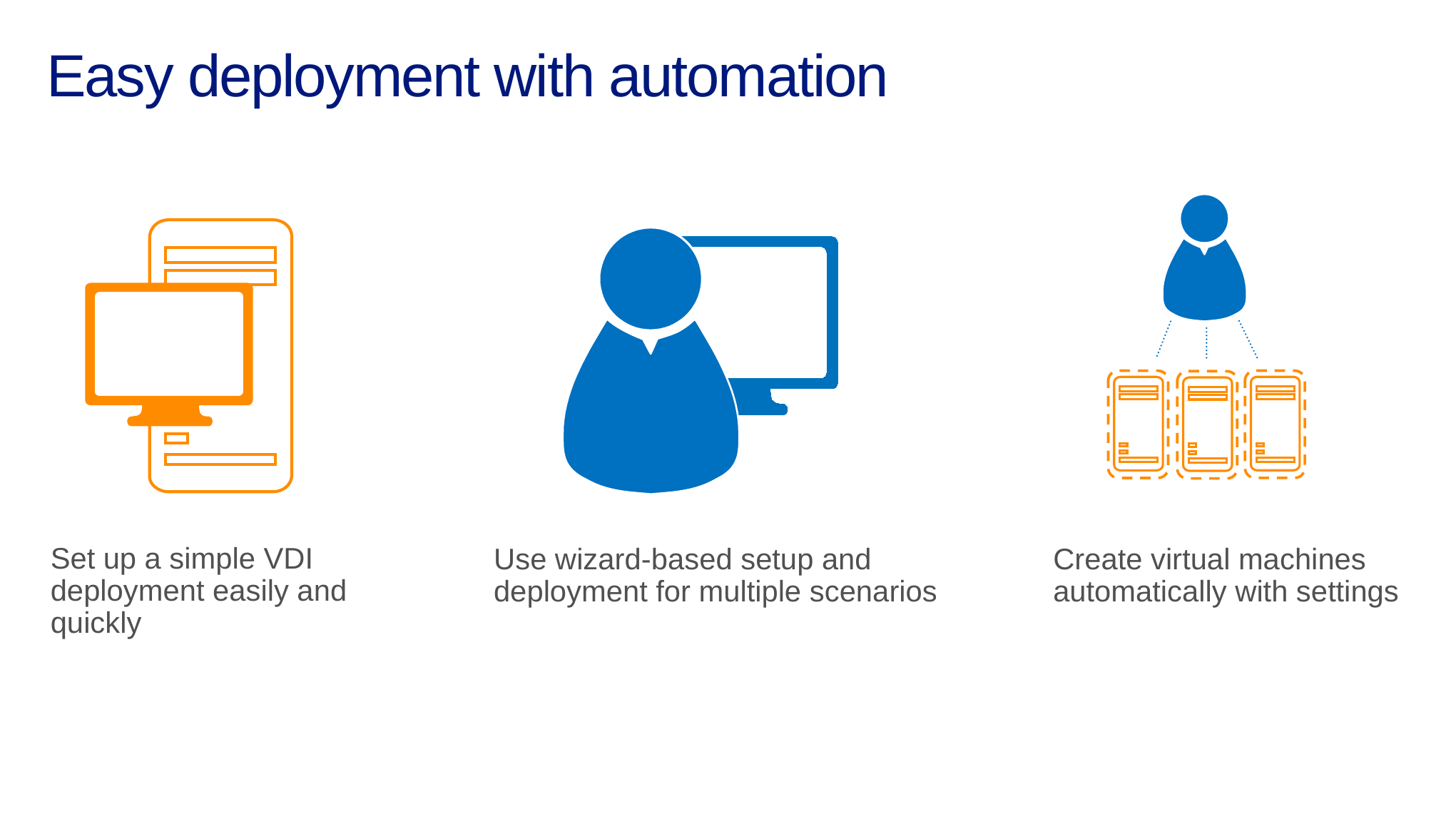

# Easy deployment with automation

Set up a simple VDI deployment easily and quickly
Create virtual machines automatically with settings
Use wizard-based setup and
deployment for multiple scenarios